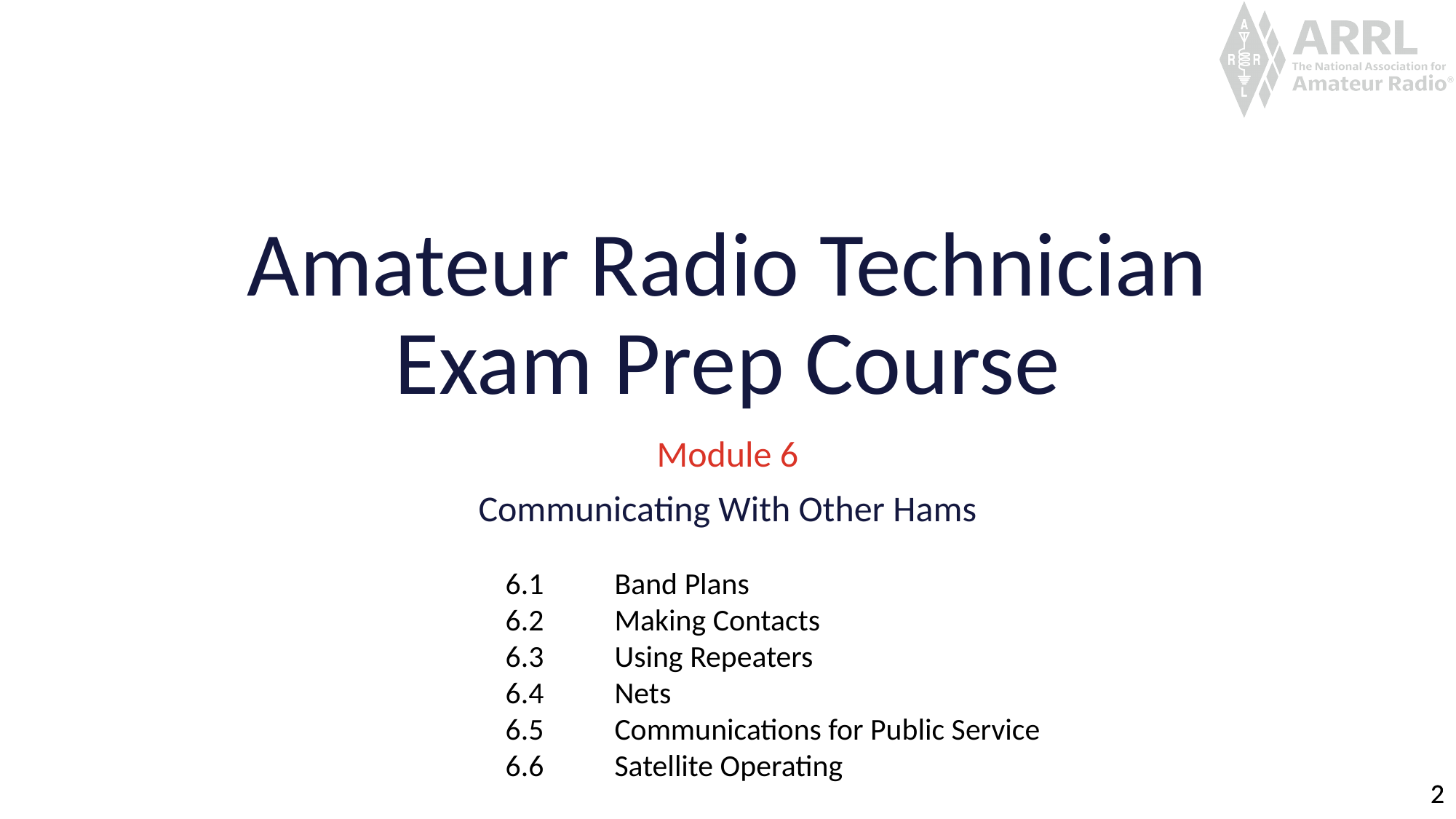

# Amateur Radio Technician Exam Prep Course
Module 6
Communicating With Other Hams
6.1	Band Plans
6.2	Making Contacts
6.3	Using Repeaters
6.4	Nets
6.5	Communications for Public Service
6.6	Satellite Operating